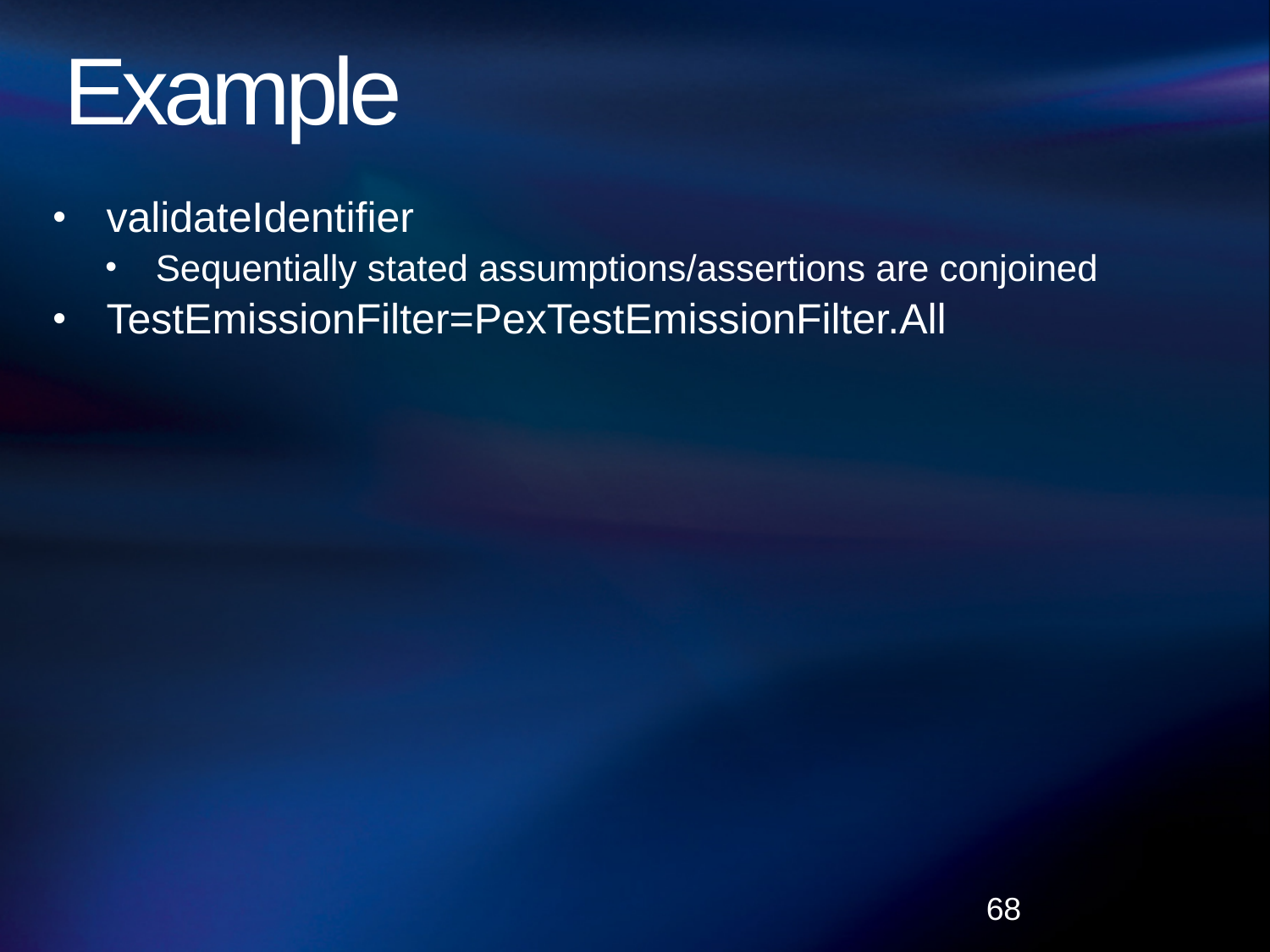

# Example
validateIdentifier
Sequentially stated assumptions/assertions are conjoined
TestEmissionFilter=PexTestEmissionFilter.All

68